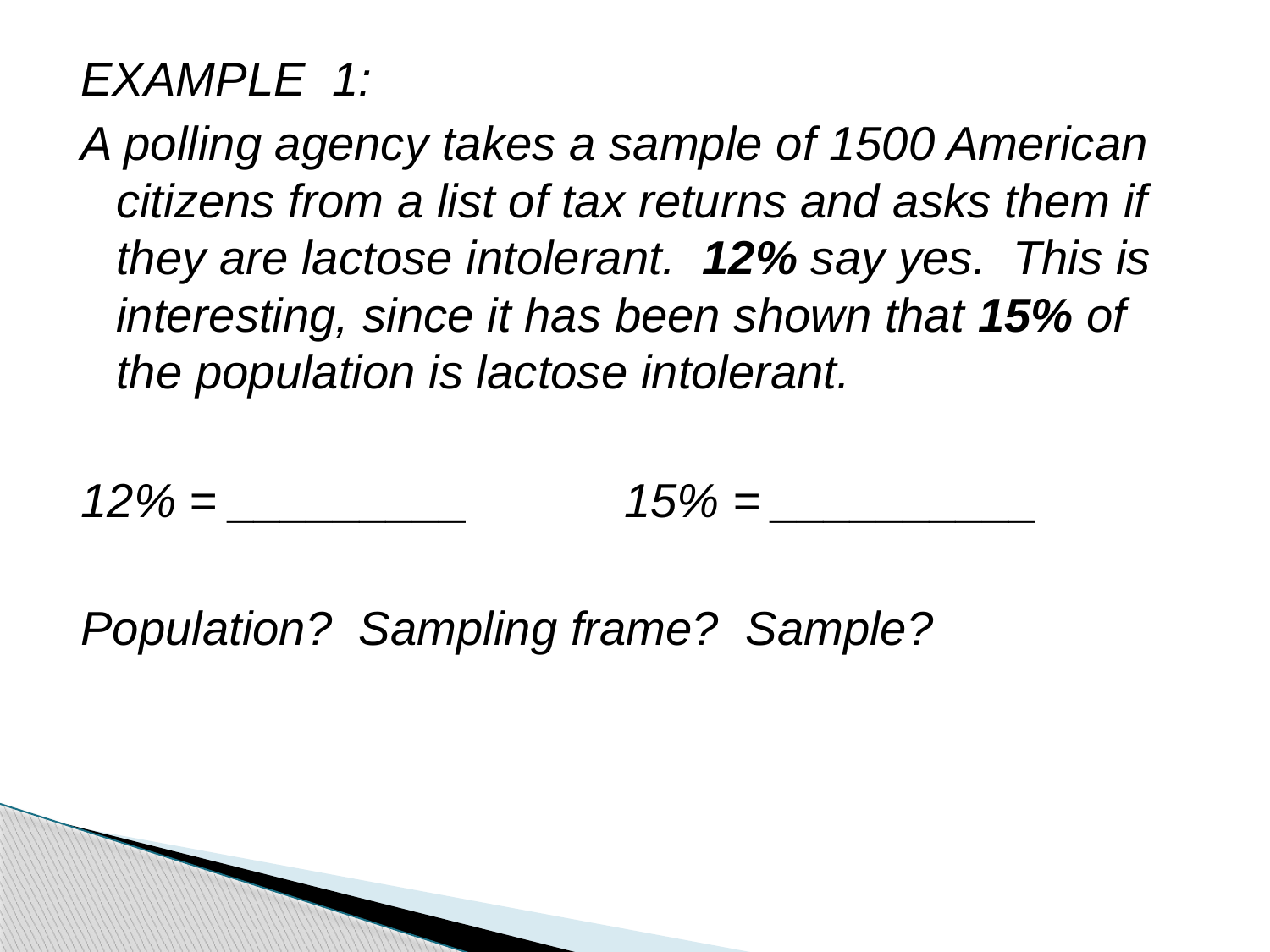

EXAMPLE  1:
A polling agency takes a sample of 1500 American citizens from a list of tax returns and asks them if they are lactose intolerant.  12% say yes.  This is interesting, since it has been shown that 15% of the population is lactose intolerant.

12% = _________		15% = __________

Population?  Sampling frame?  Sample?